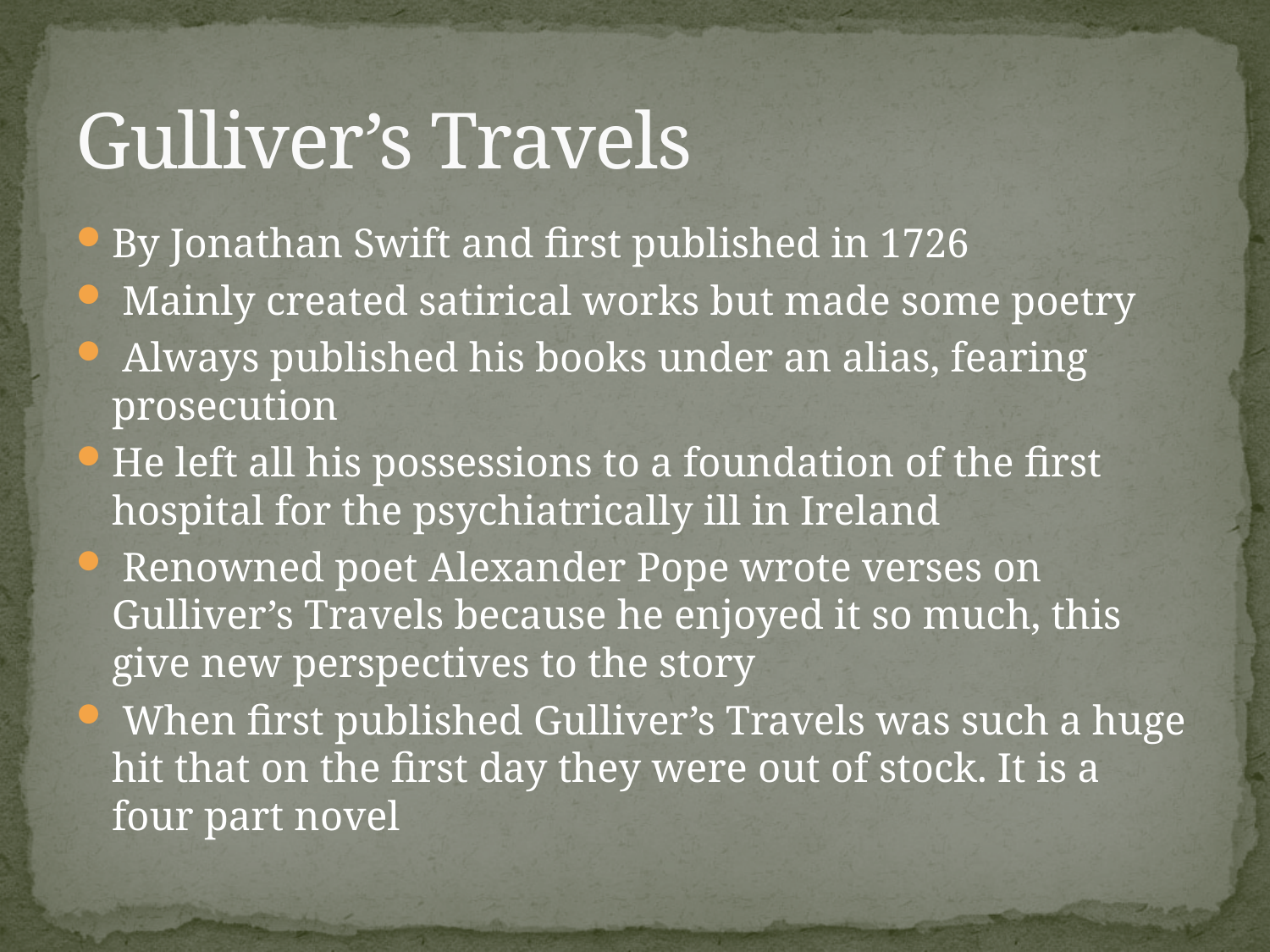

# Gulliver’s Travels
By Jonathan Swift and first published in 1726
 Mainly created satirical works but made some poetry
 Always published his books under an alias, fearing prosecution
He left all his possessions to a foundation of the first hospital for the psychiatrically ill in Ireland
 Renowned poet Alexander Pope wrote verses on Gulliver’s Travels because he enjoyed it so much, this give new perspectives to the story
 When first published Gulliver’s Travels was such a huge hit that on the first day they were out of stock. It is a four part novel